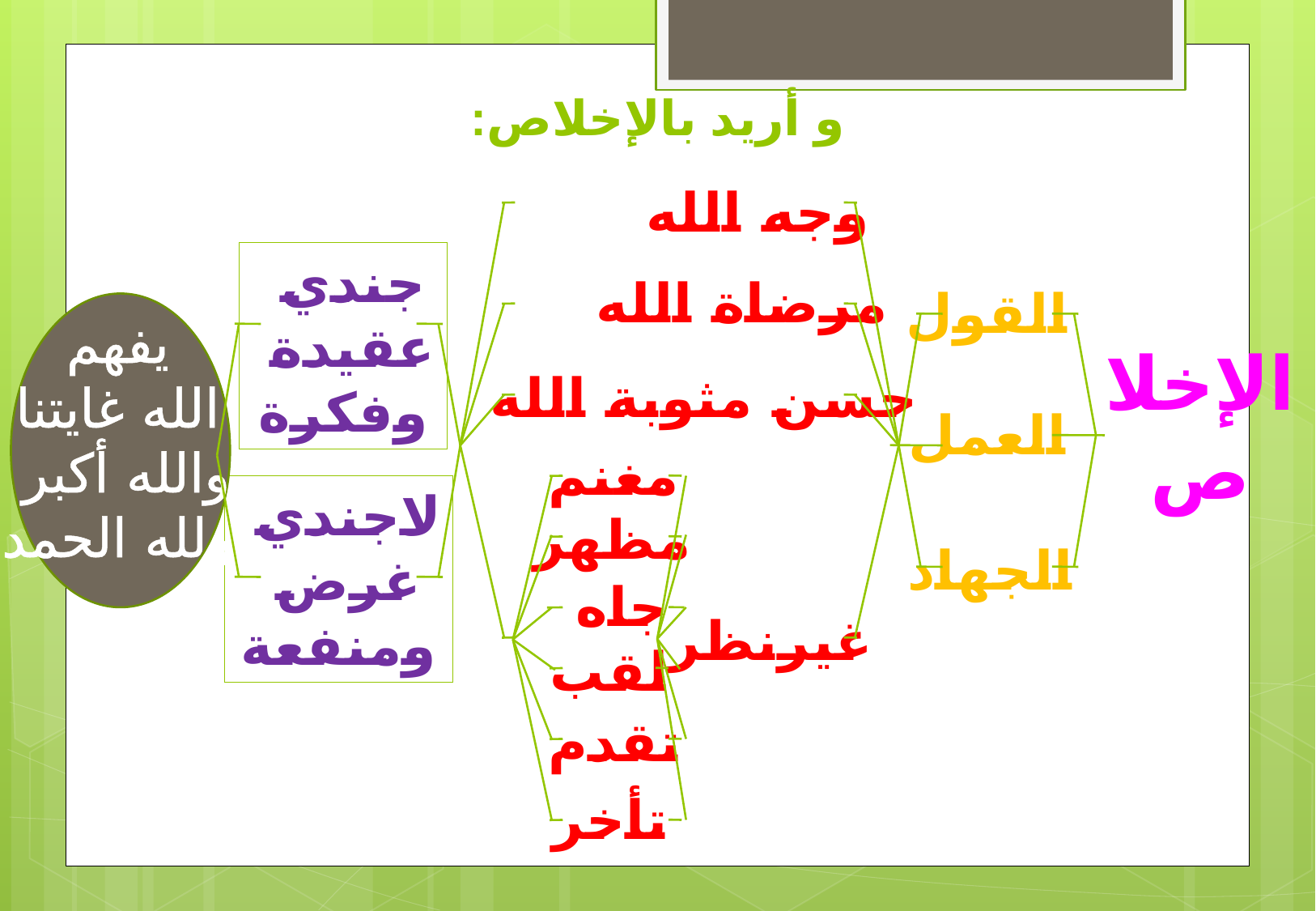

# و أريد بالإخلاص:
وجه الله
جندي
عقيدة
وفكرة
مرضاة الله
القول

يفهم
الله غايتنا
والله أكبر
ولله الحمد
حسن مثوبة الله
الإخلاص
العمل
مغنم
لاجندي
غرض
ومنفعة
مظهر
الجهاد
جاه
غيرنظر
لقب
تقدم
تأخر